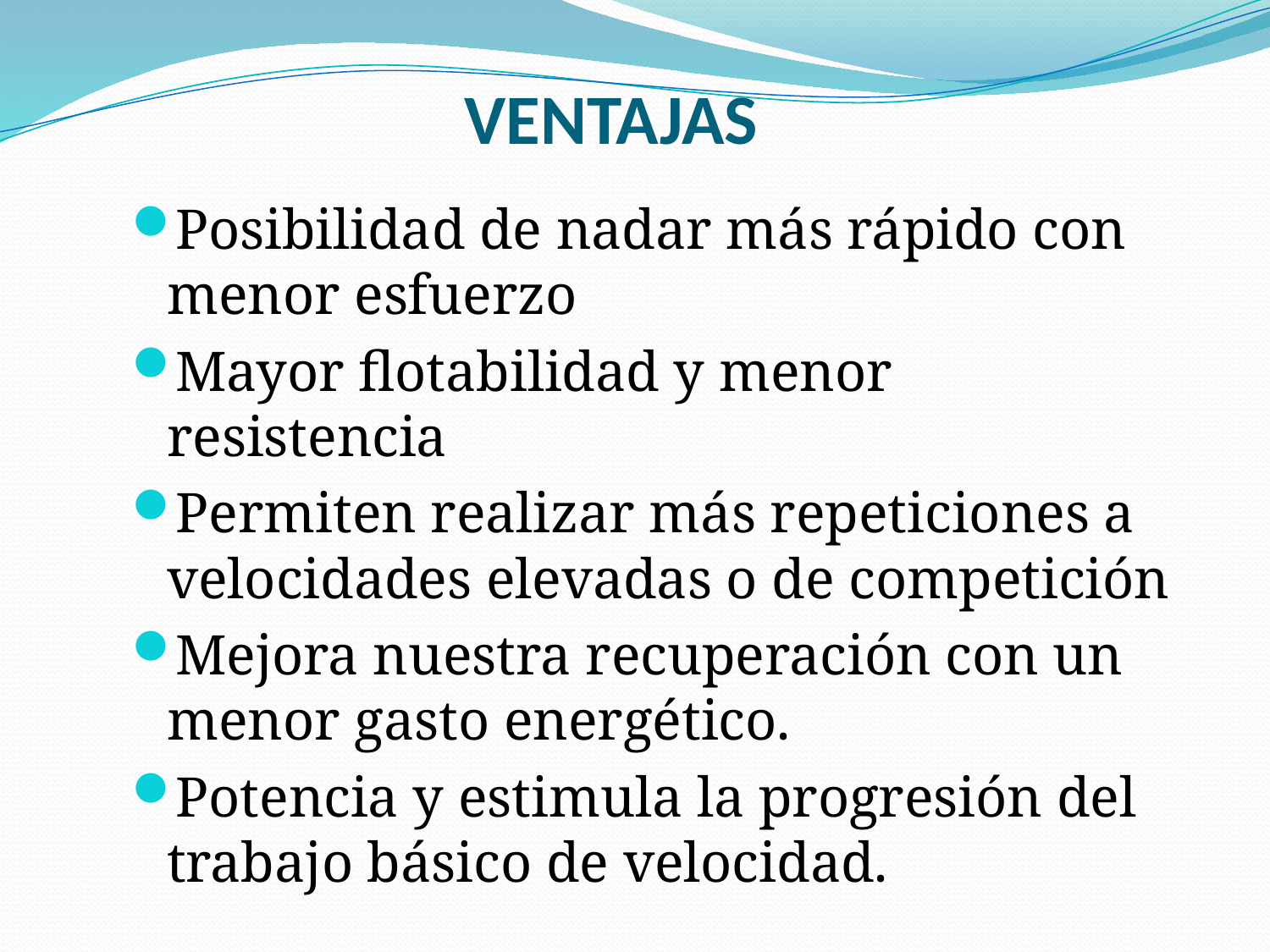

VENTAJAS
Posibilidad de nadar más rápido con menor esfuerzo
Mayor flotabilidad y menor resistencia
Permiten realizar más repeticiones a velocidades elevadas o de competición
Mejora nuestra recuperación con un menor gasto energético.
Potencia y estimula la progresión del trabajo básico de velocidad.